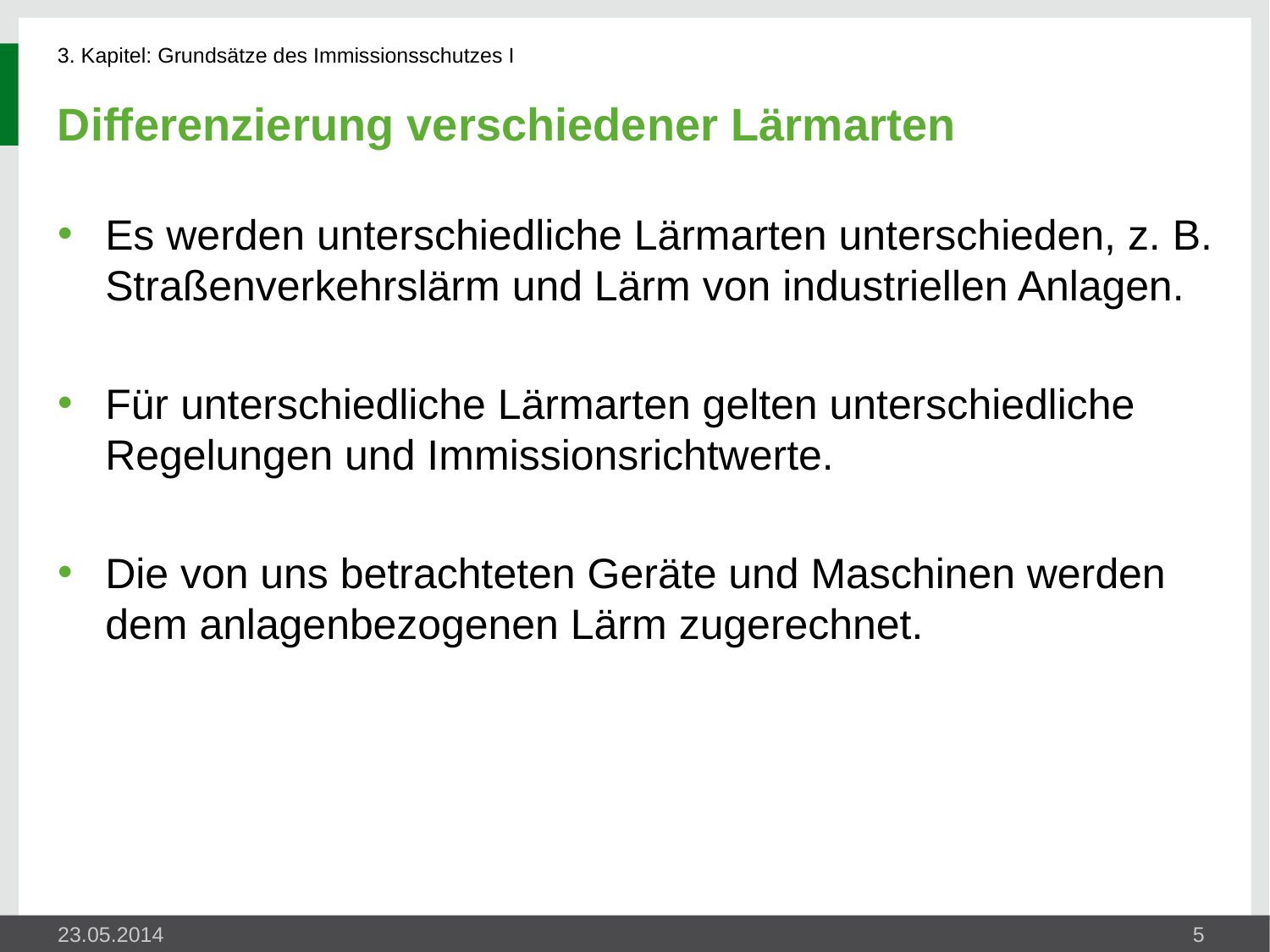

# Differenzierung verschiedener Lärmarten
Es werden unterschiedliche Lärmarten unterschieden, z. B. Straßenverkehrslärm und Lärm von industriellen Anlagen.

Für unterschiedliche Lärmarten gelten unterschiedliche Regelungen und Immissionsrichtwerte.

Die von uns betrachteten Geräte und Maschinen werden dem anlagenbezogenen Lärm zugerechnet.

23.05.2014
5